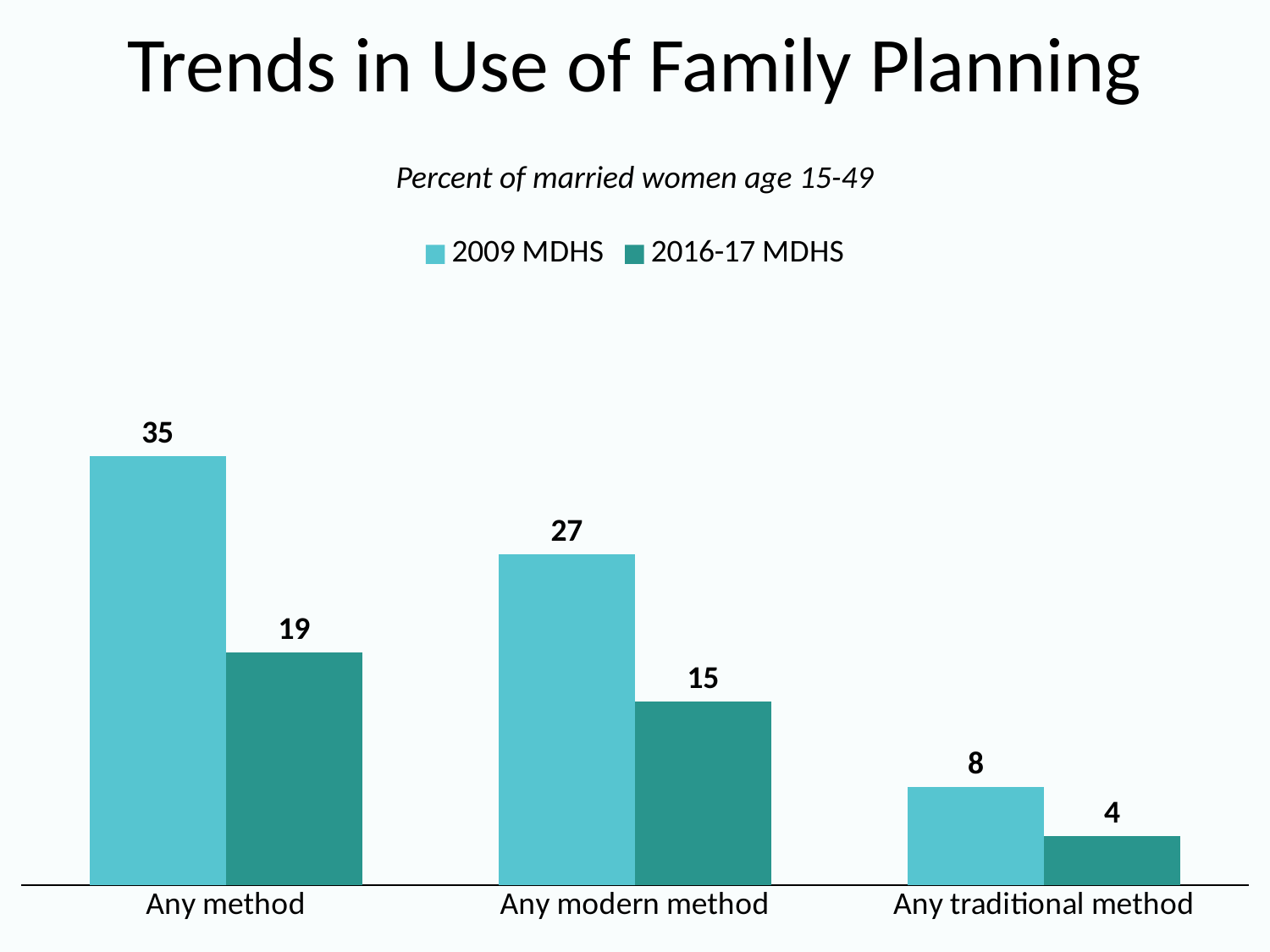

# Trends in Use of Family Planning
Percent of married women age 15-49

### Chart

| Category | 2009 MDHS | 2016-17 MDHS |
|---|---|---|
| Any method | 35.0 | 19.0 |
| Any modern method | 27.0 | 15.0 |
| Any traditional method | 8.0 | 4.0 |